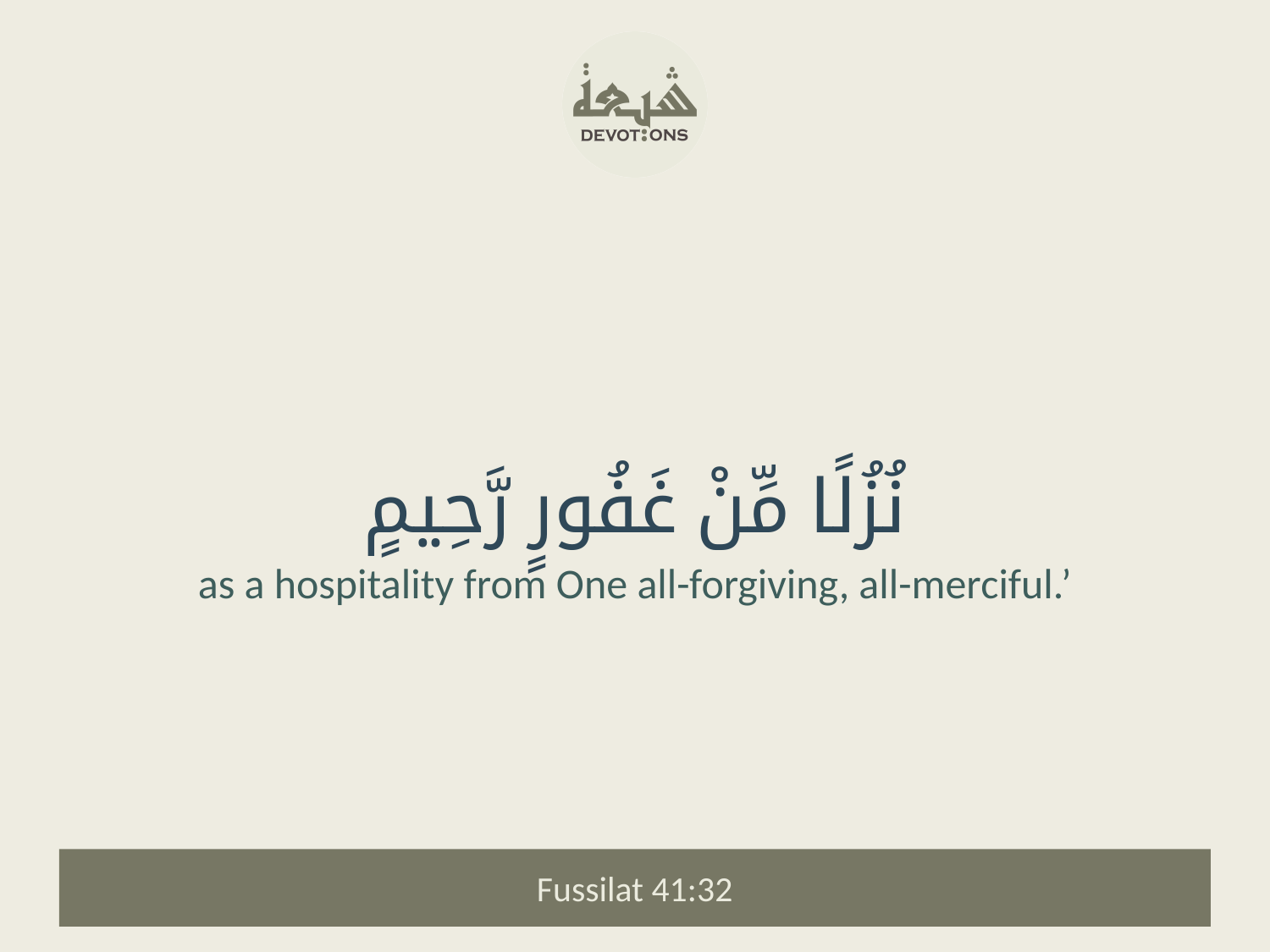

نُزُلًا مِّنْ غَفُورٍ رَّحِيمٍ
as a hospitality from One all-forgiving, all-merciful.’
Fussilat 41:32